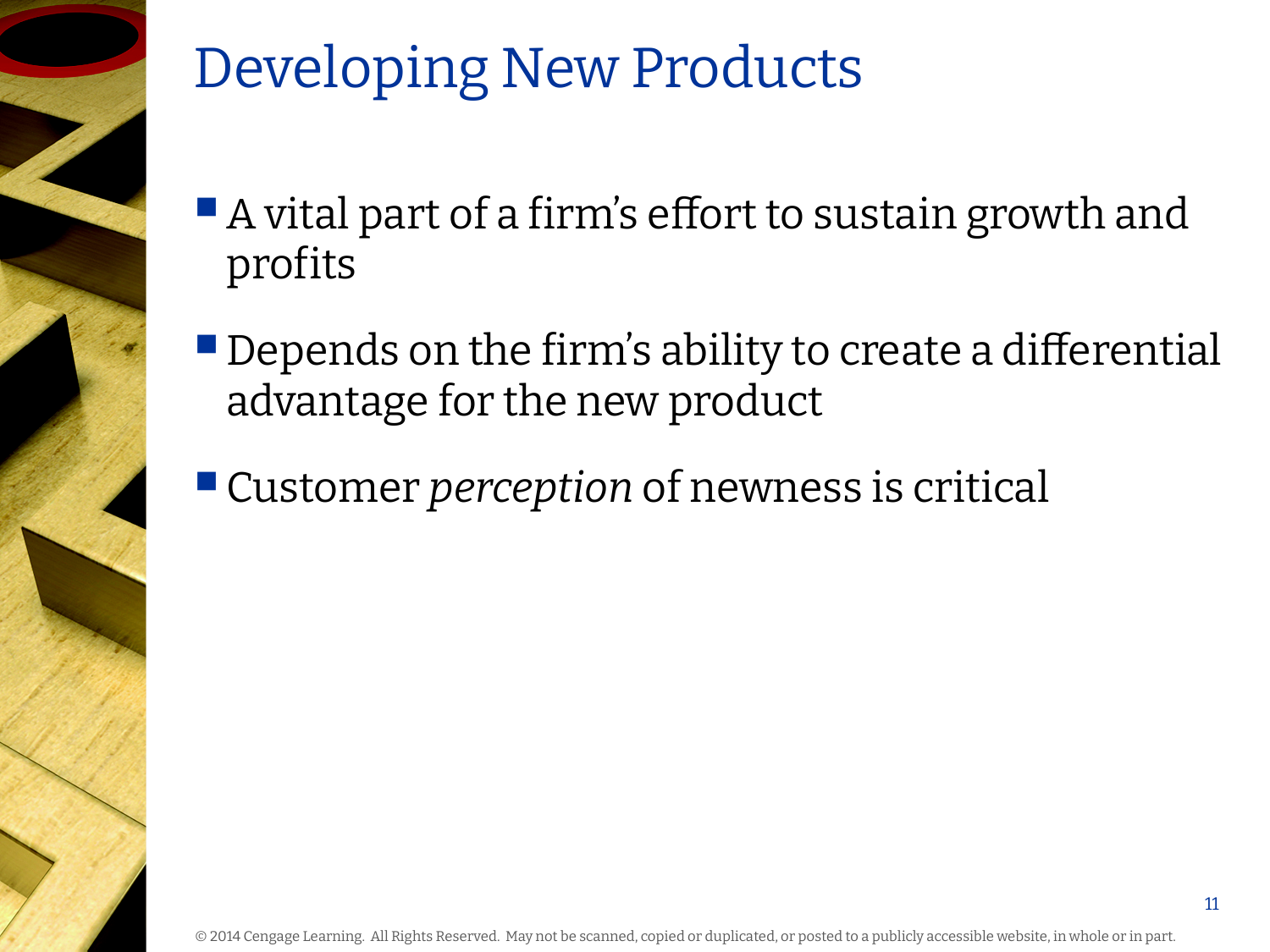

# Developing New Products
A vital part of a firm’s effort to sustain growth and profits
Depends on the firm’s ability to create a differential advantage for the new product
Customer perception of newness is critical
11